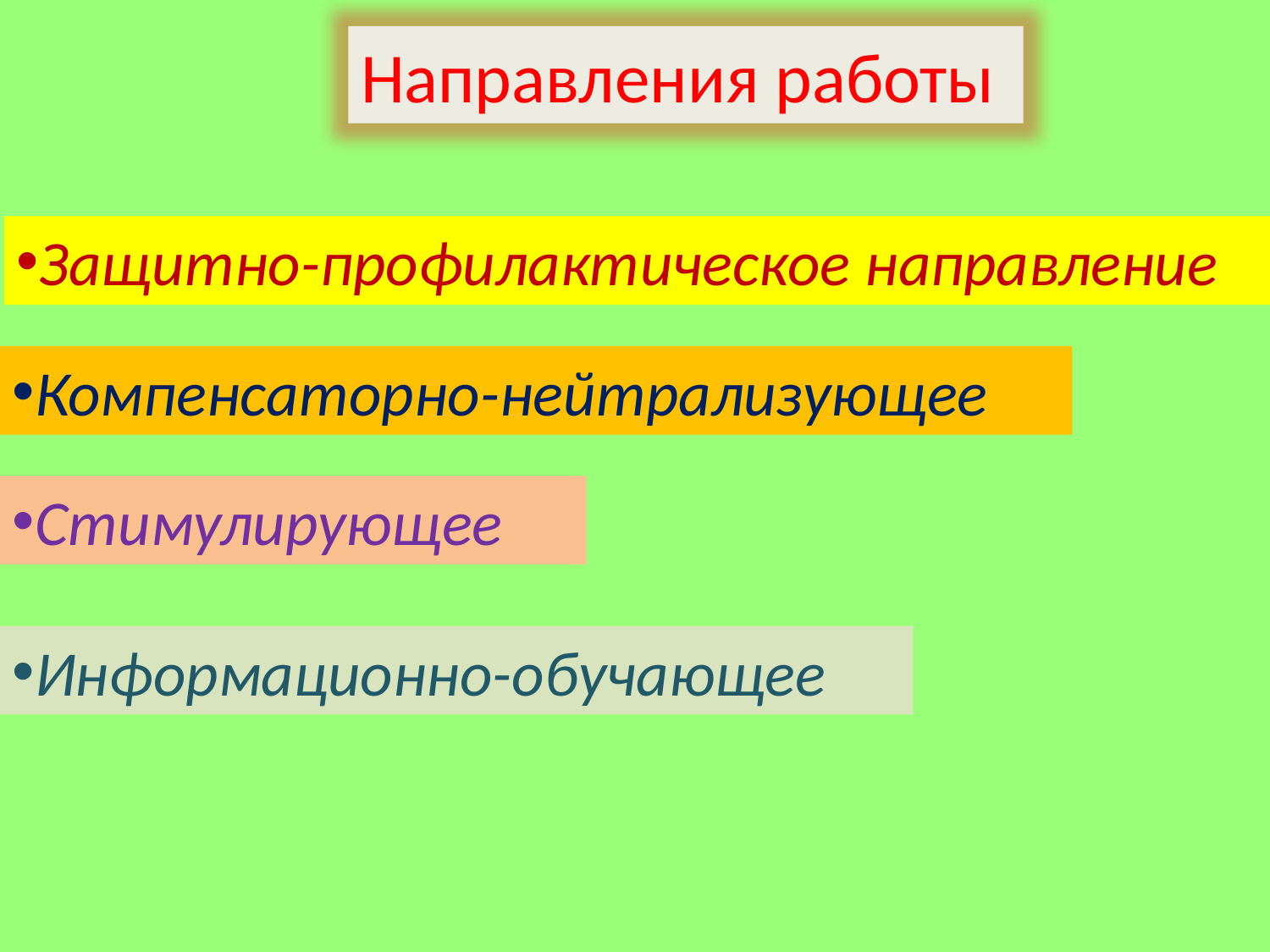

Направления работы
Защитно-профилактическое направление
Компенсаторно-нейтрализующее
Стимулирующее
Информационно-обучающее